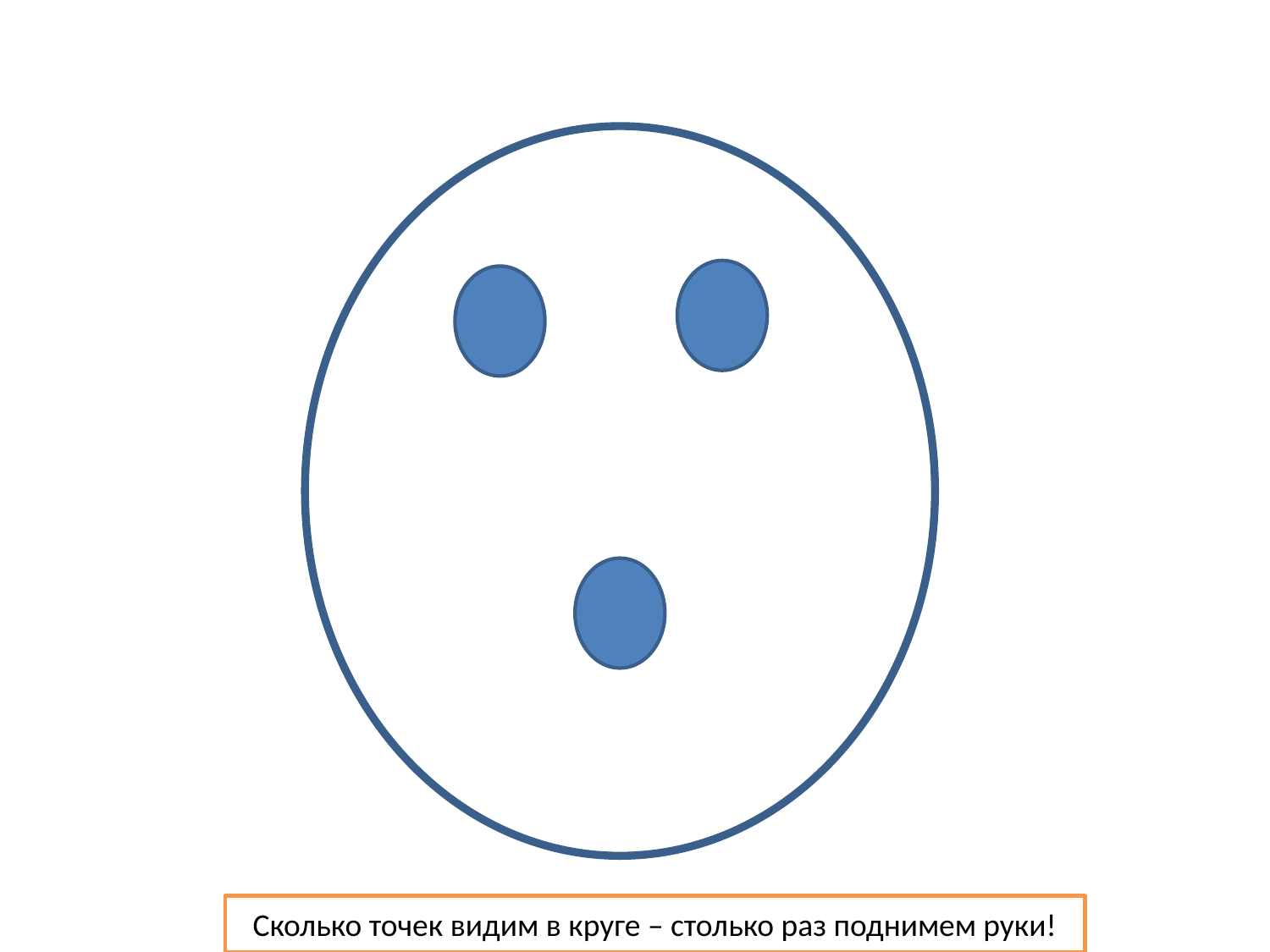

Сколько точек видим в круге – столько раз поднимем руки!